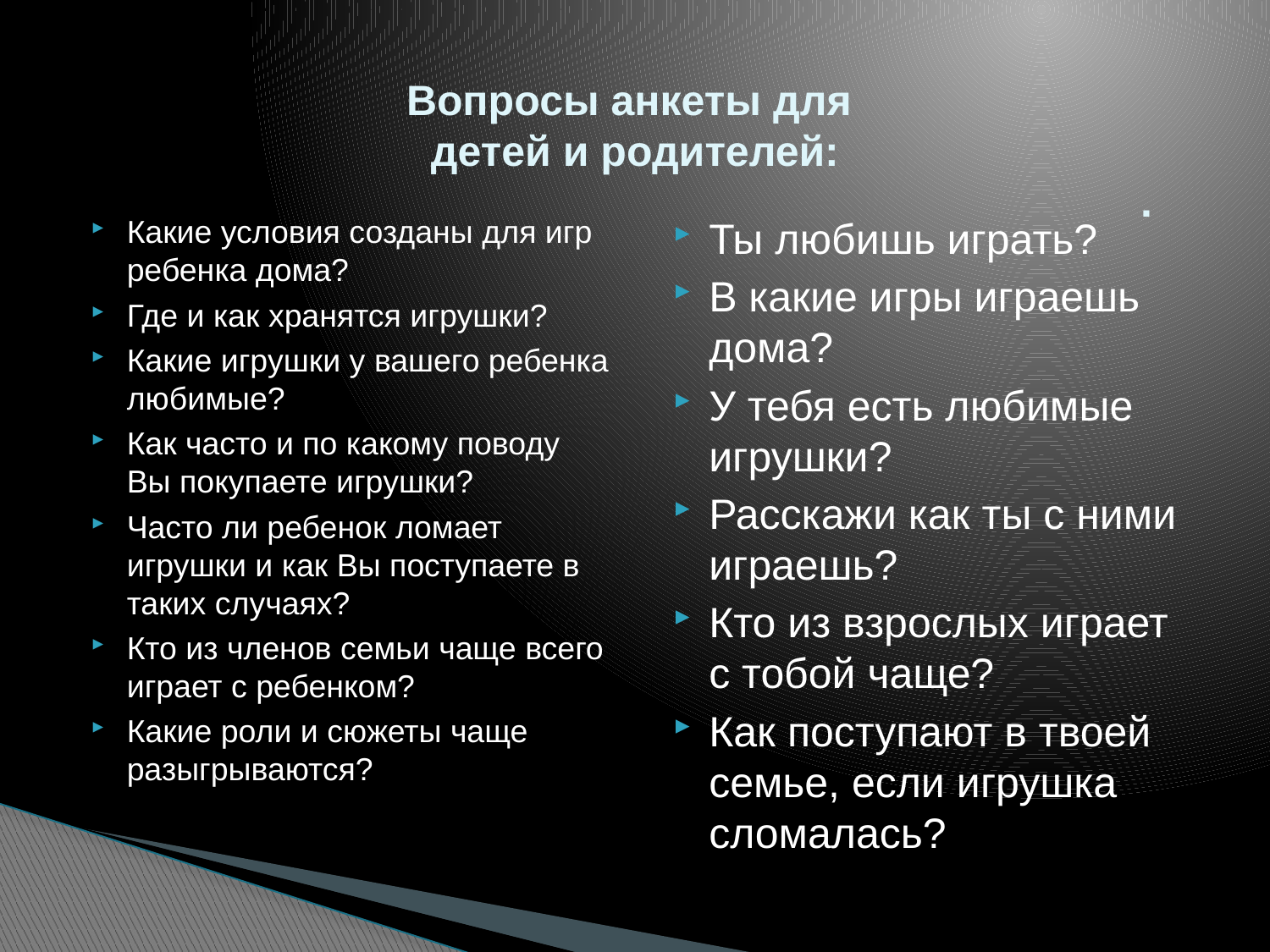

# Вопросы анкеты для детей и родителей: .
Какие условия созданы для игр ребенка дома?
Где и как хранятся игрушки?
Какие игрушки у вашего ребенка любимые?
Как часто и по какому поводу Вы покупаете игрушки?
Часто ли ребенок ломает игрушки и как Вы поступаете в таких случаях?
Кто из членов семьи чаще всего играет с ребенком?
Какие роли и сюжеты чаще разыгрываются?
Ты любишь играть?
В какие игры играешь дома?
У тебя есть любимые игрушки?
Расскажи как ты с ними играешь?
Кто из взрослых играет с тобой чаще?
Как поступают в твоей семье, если игрушка сломалась?